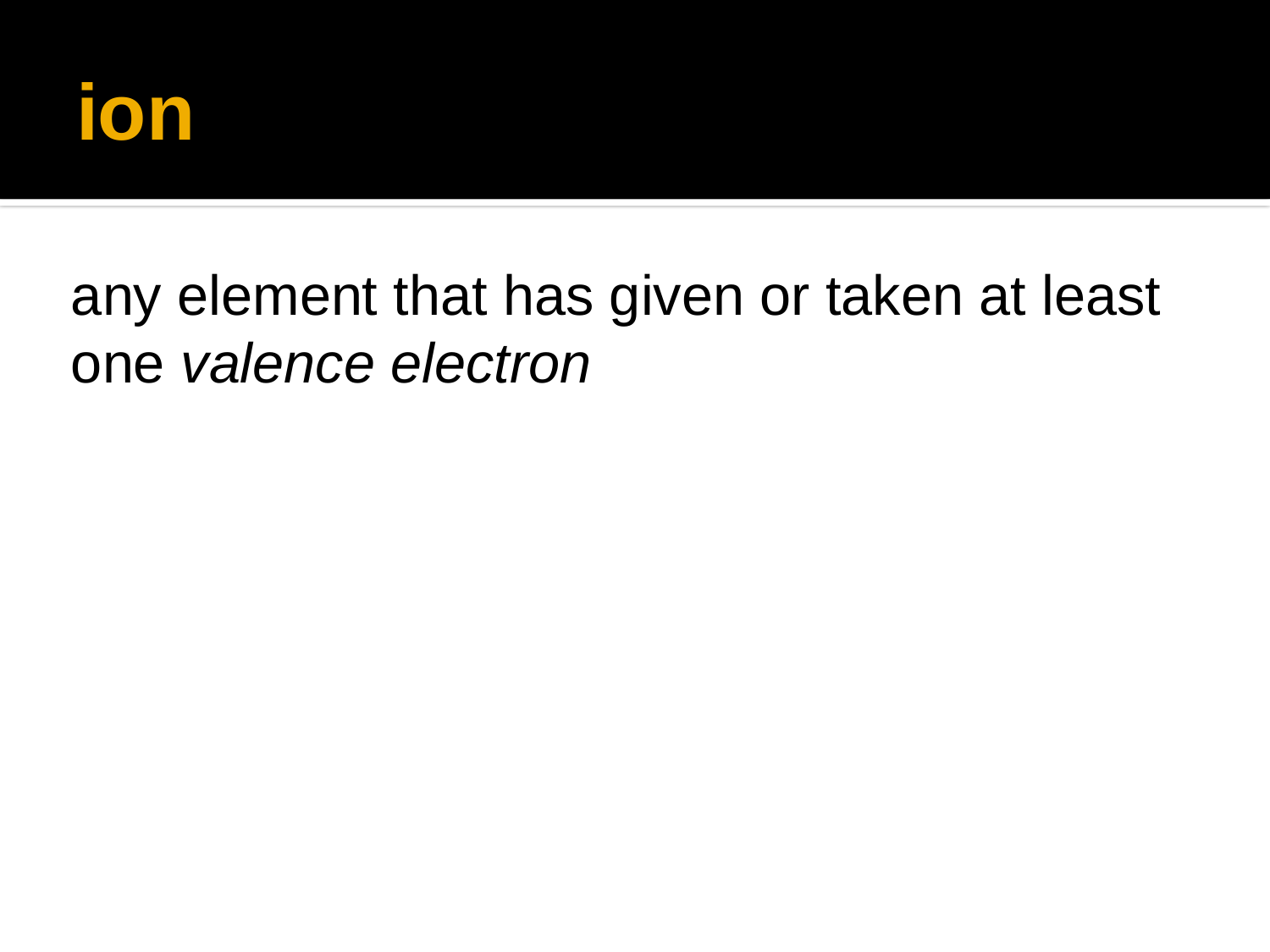

# ion
any element that has given or taken at least one valence electron